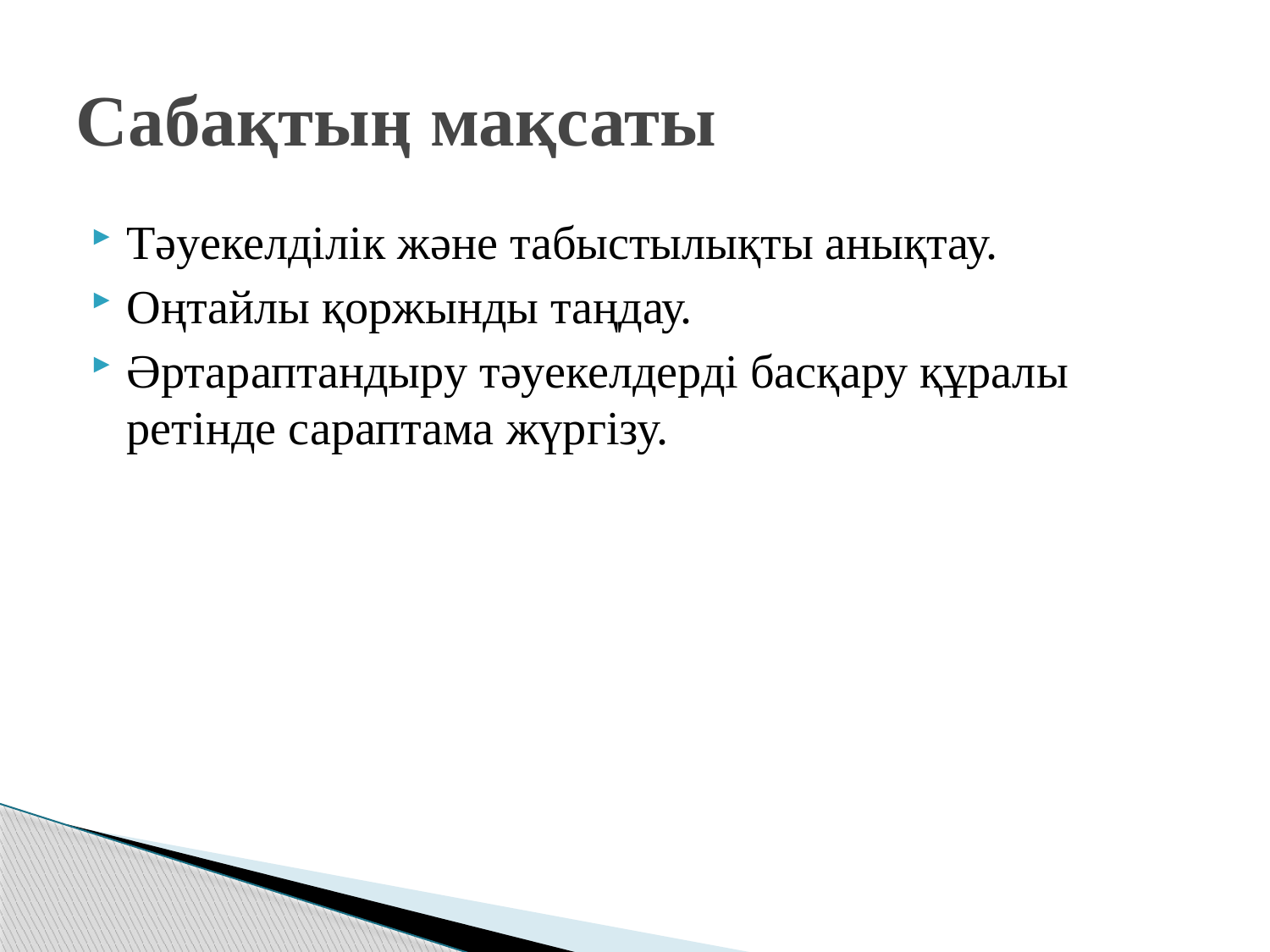

# Сабақтың мақсаты
Тәуекелділік және табыстылықты анықтау.
Оңтайлы қоржынды таңдау.
Әртараптандыру тәуекелдерді басқару құралы ретінде сараптама жүргізу.